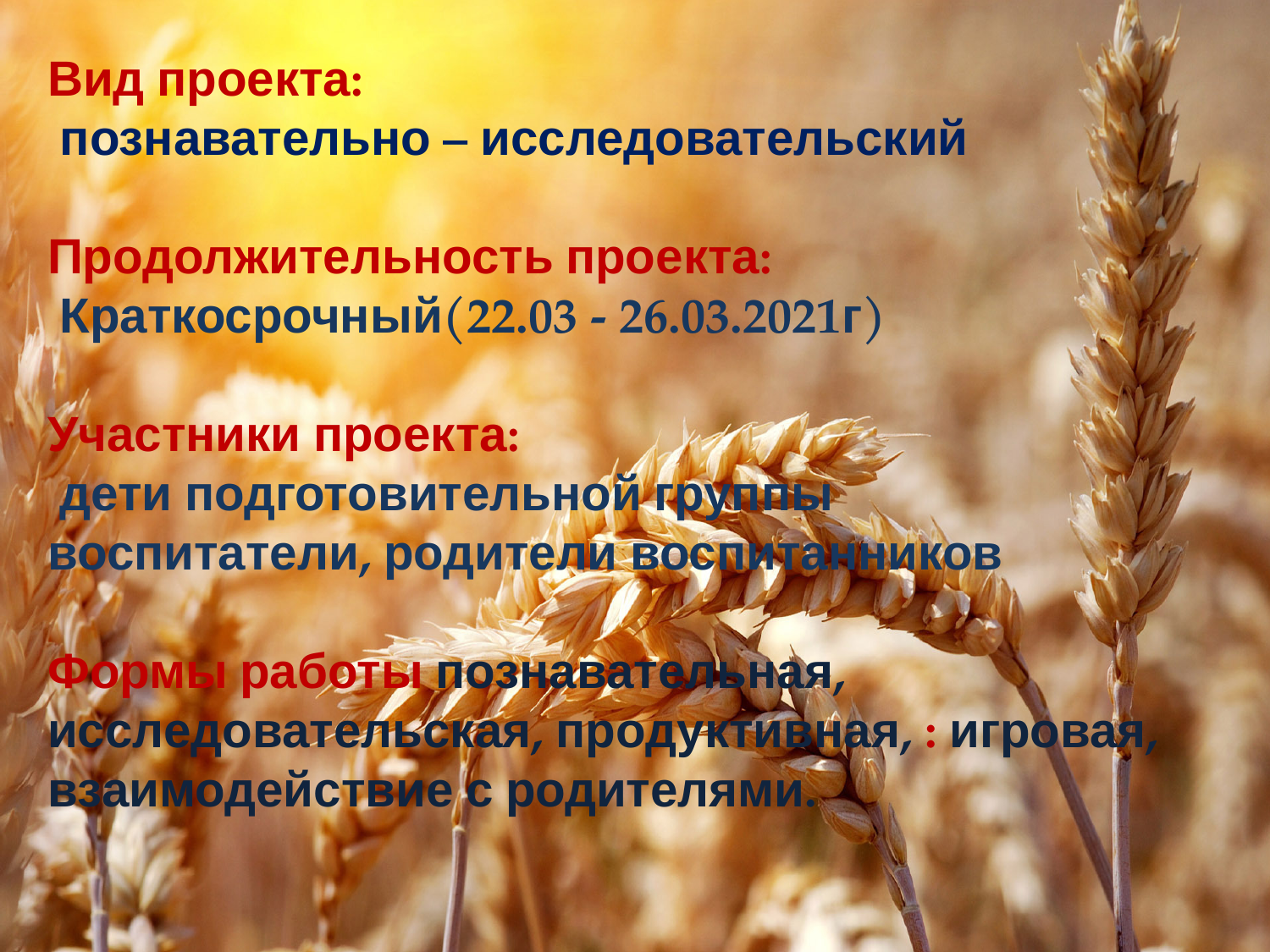

Вид проекта:
 познавательно – исследовательский

Продолжительность проекта:
 Краткосрочный(22.03 - 26.03.2021г)

Участники проекта:
 дети подготовительной группы
воспитатели, родители воспитанников

Формы работы познавательная, исследовательская, продуктивная, : игровая, взаимодействие с родителями.